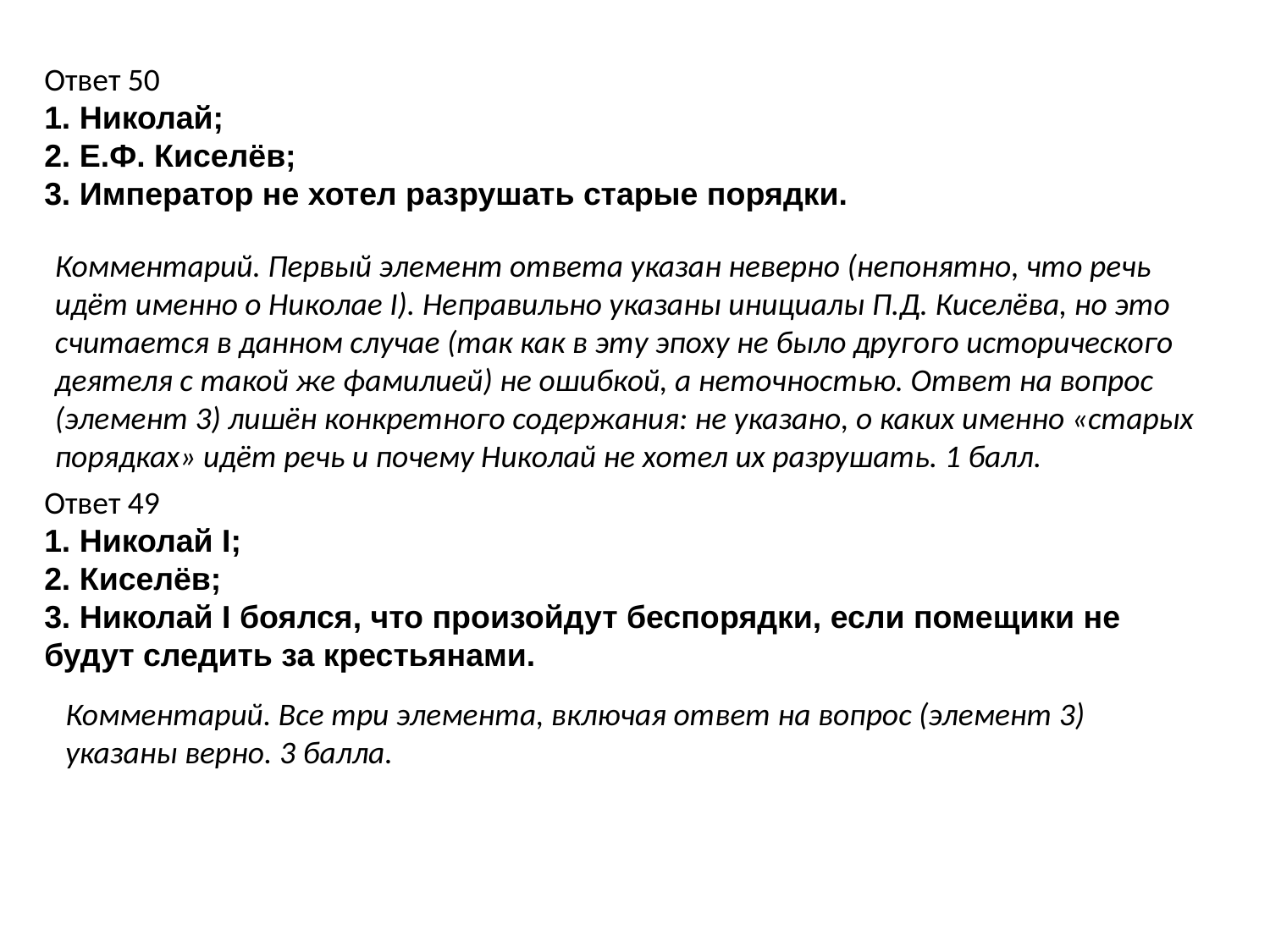

Ответ 50
1. Николай;
2. Е.Ф. Киселёв;
3. Император не хотел разрушать старые порядки.
Комментарий. Первый элемент ответа указан неверно (непонятно, что речь идёт именно о Николае I). Неправильно указаны инициалы П.Д. Киселёва, но это считается в данном случае (так как в эту эпоху не было другого исторического деятеля с такой же фамилией) не ошибкой, а неточностью. Ответ на вопрос (элемент 3) лишён конкретного содержания: не указано, о каких именно «старых порядках» идёт речь и почему Николай не хотел их разрушать. 1 балл.
Ответ 49
1. Николай I;
2. Киселёв;
3. Николай I боялся, что произойдут беспорядки, если помещики не будут следить за крестьянами.
Комментарий. Все три элемента, включая ответ на вопрос (элемент 3) указаны верно. 3 балла.